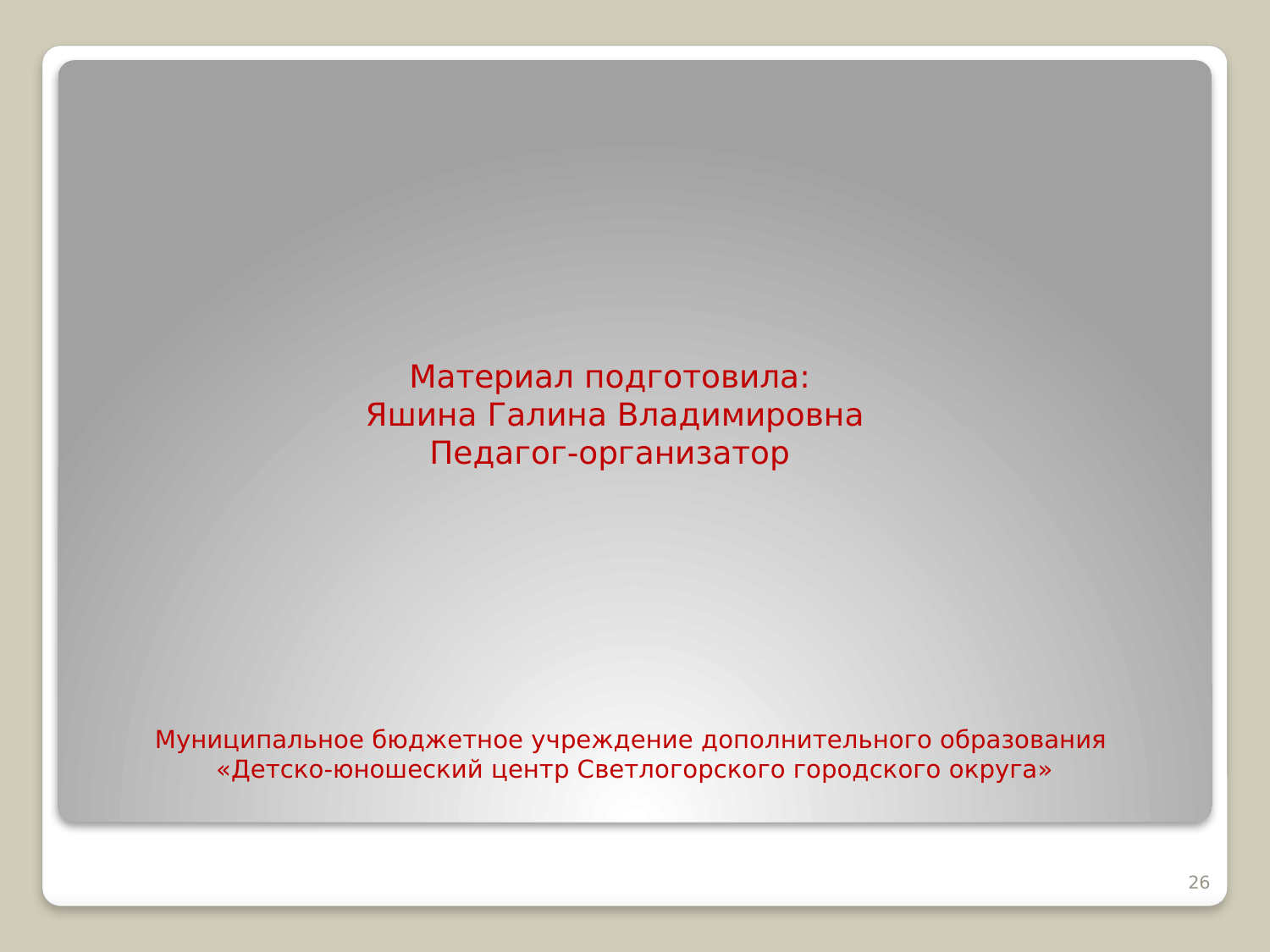

Материал подготовила:
Яшина Галина Владимировна
Педагог-организатор
Муниципальное бюджетное учреждение дополнительного образования
«Детско-юношеский центр Светлогорского городского округа»
26